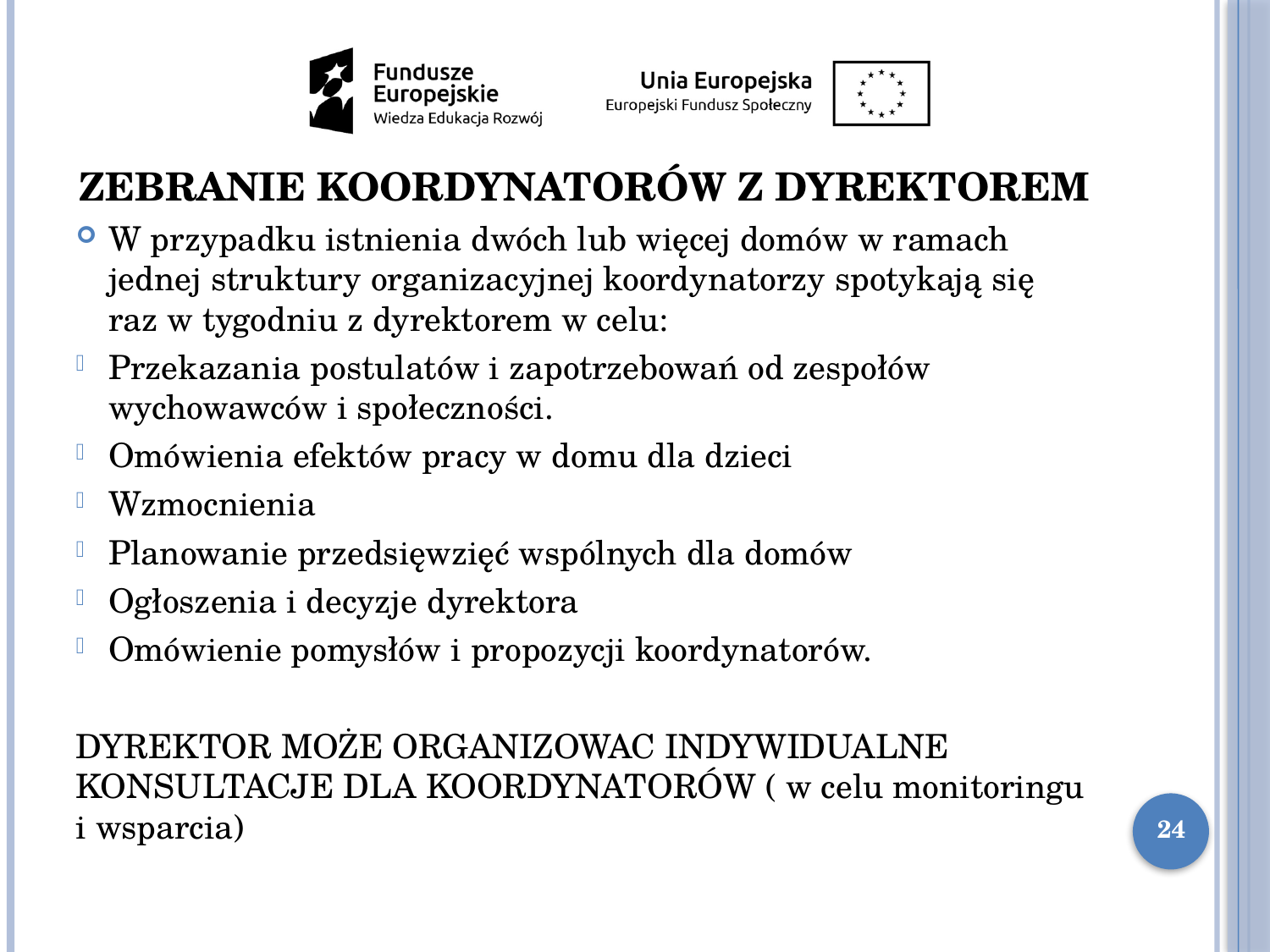

ZEBRANIE KOORDYNATORÓW Z DYREKTOREM
W przypadku istnienia dwóch lub więcej domów w ramach jednej struktury organizacyjnej koordynatorzy spotykają się raz w tygodniu z dyrektorem w celu:
Przekazania postulatów i zapotrzebowań od zespołów wychowawców i społeczności.
Omówienia efektów pracy w domu dla dzieci
Wzmocnienia
Planowanie przedsięwzięć wspólnych dla domów
Ogłoszenia i decyzje dyrektora
Omówienie pomysłów i propozycji koordynatorów.

DYREKTOR MOŻE ORGANIZOWAC INDYWIDUALNE KONSULTACJE DLA KOORDYNATORÓW ( w celu monitoringu i wsparcia)

24